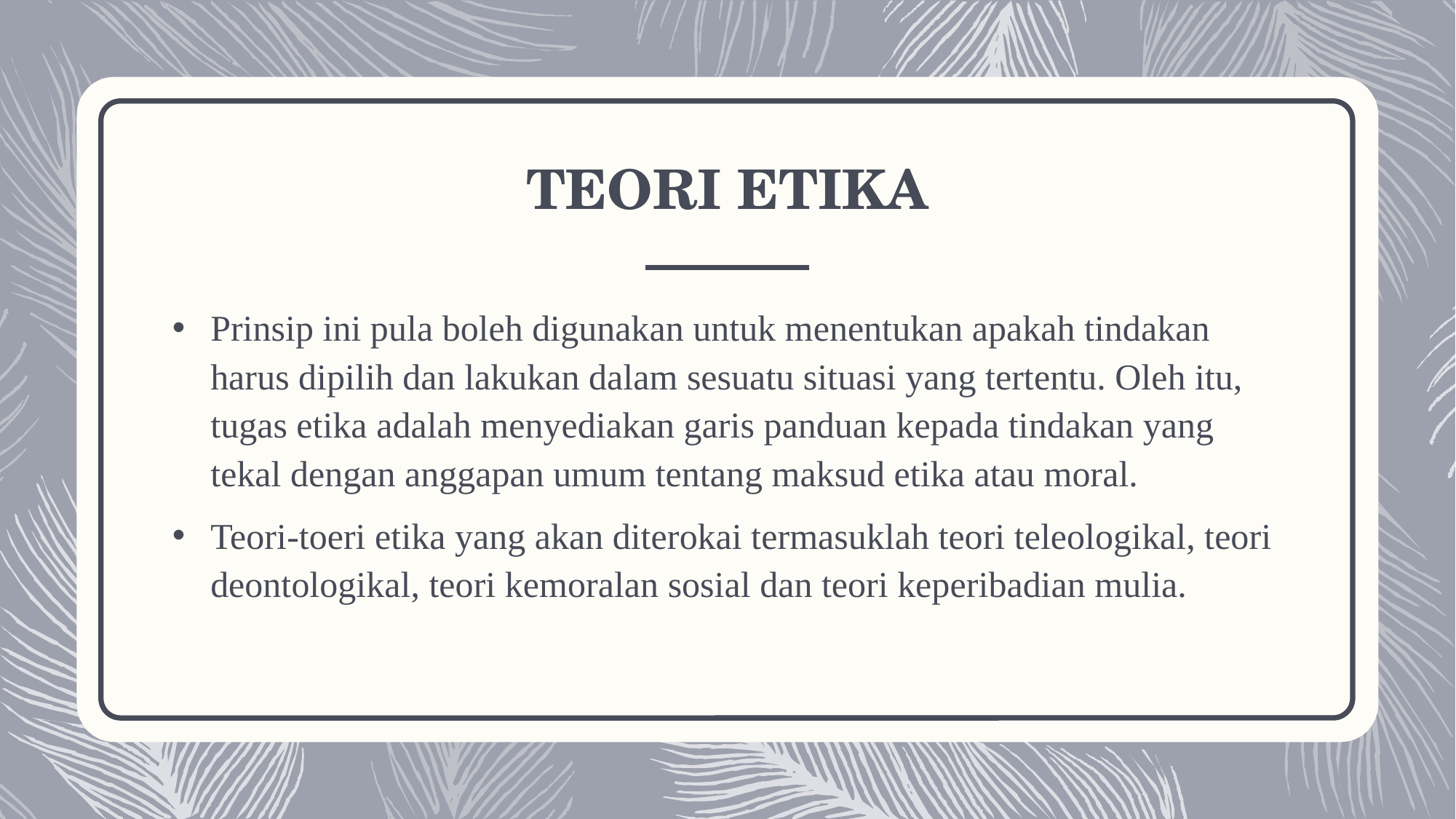

# TEORI ETIKA
Prinsip ini pula boleh digunakan untuk menentukan apakah tindakan harus dipilih dan lakukan dalam sesuatu situasi yang tertentu. Oleh itu, tugas etika adalah menyediakan garis panduan kepada tindakan yang tekal dengan anggapan umum tentang maksud etika atau moral.
Teori-toeri etika yang akan diterokai termasuklah teori teleologikal, teori deontologikal, teori kemoralan sosial dan teori keperibadian mulia.